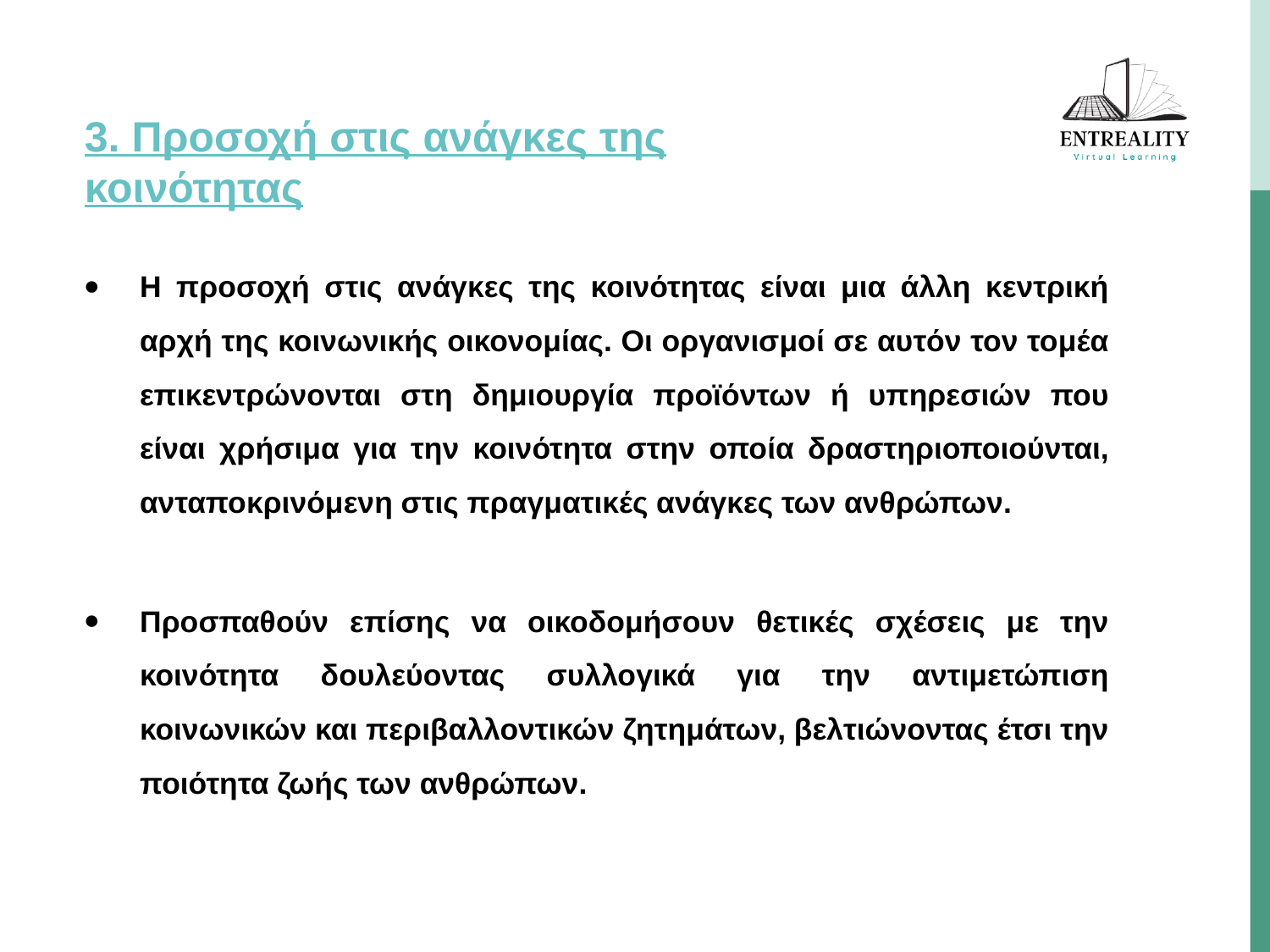

# 3. Προσοχή στις ανάγκες της κοινότητας
Η προσοχή στις ανάγκες της κοινότητας είναι μια άλλη κεντρική αρχή της κοινωνικής οικονομίας. Οι οργανισμοί σε αυτόν τον τομέα επικεντρώνονται στη δημιουργία προϊόντων ή υπηρεσιών που είναι χρήσιμα για την κοινότητα στην οποία δραστηριοποιούνται, ανταποκρινόμενη στις πραγματικές ανάγκες των ανθρώπων.

Προσπαθούν επίσης να οικοδομήσουν θετικές σχέσεις με την κοινότητα δουλεύοντας συλλογικά για την αντιμετώπιση κοινωνικών και περιβαλλοντικών ζητημάτων, βελτιώνοντας έτσι την ποιότητα ζωής των ανθρώπων.